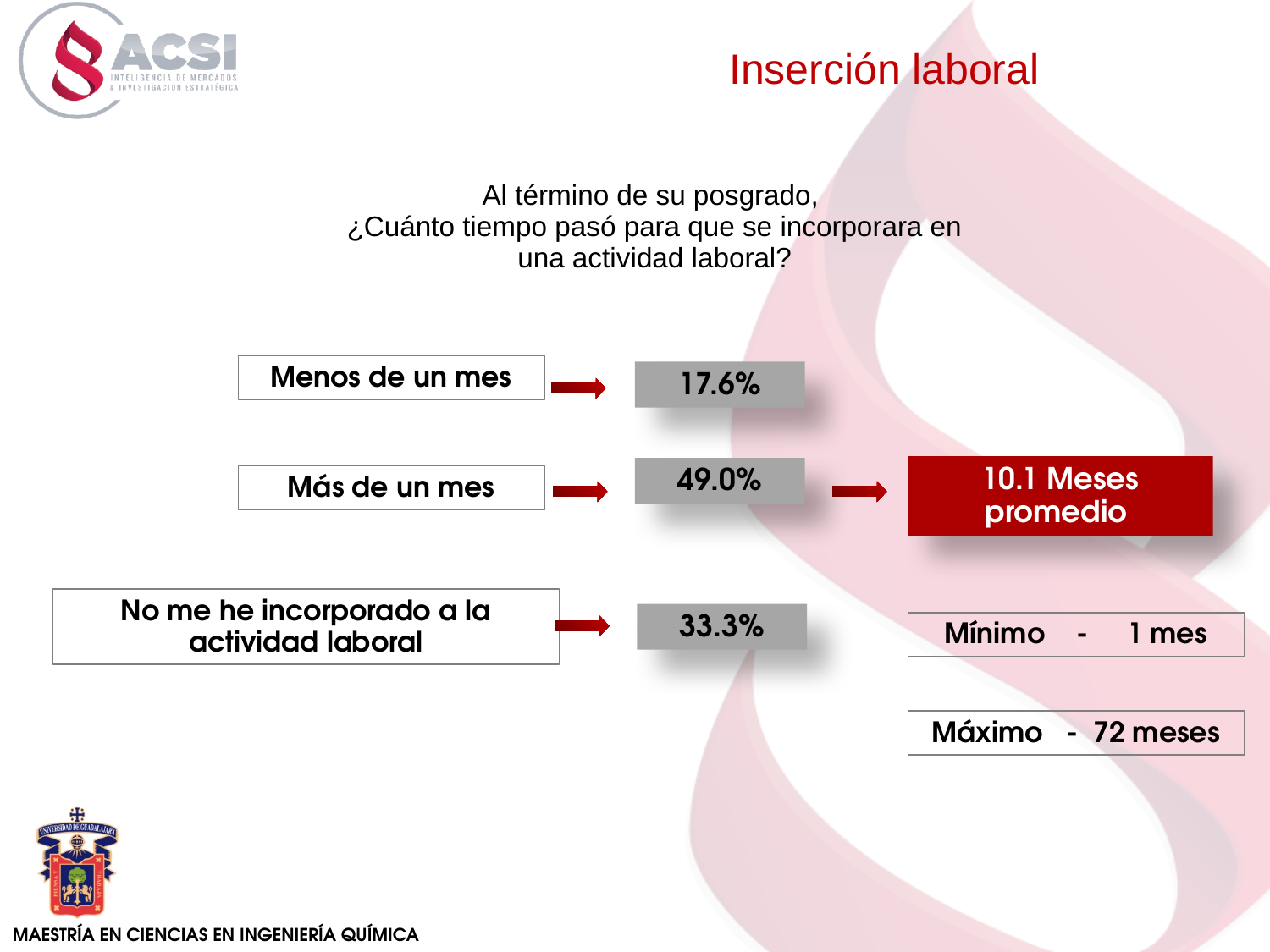

Inserción laboral
Al término de su posgrado,
¿Cuánto tiempo pasó para que se incorporara en una actividad laboral?
Menos de un mes
17.6%

10.1 Meses promedio
49.0%
Más de un mes

No me he incorporado a la actividad laboral
33.3%
Mínimo    -     1 mes

Máximo   -  72 meses